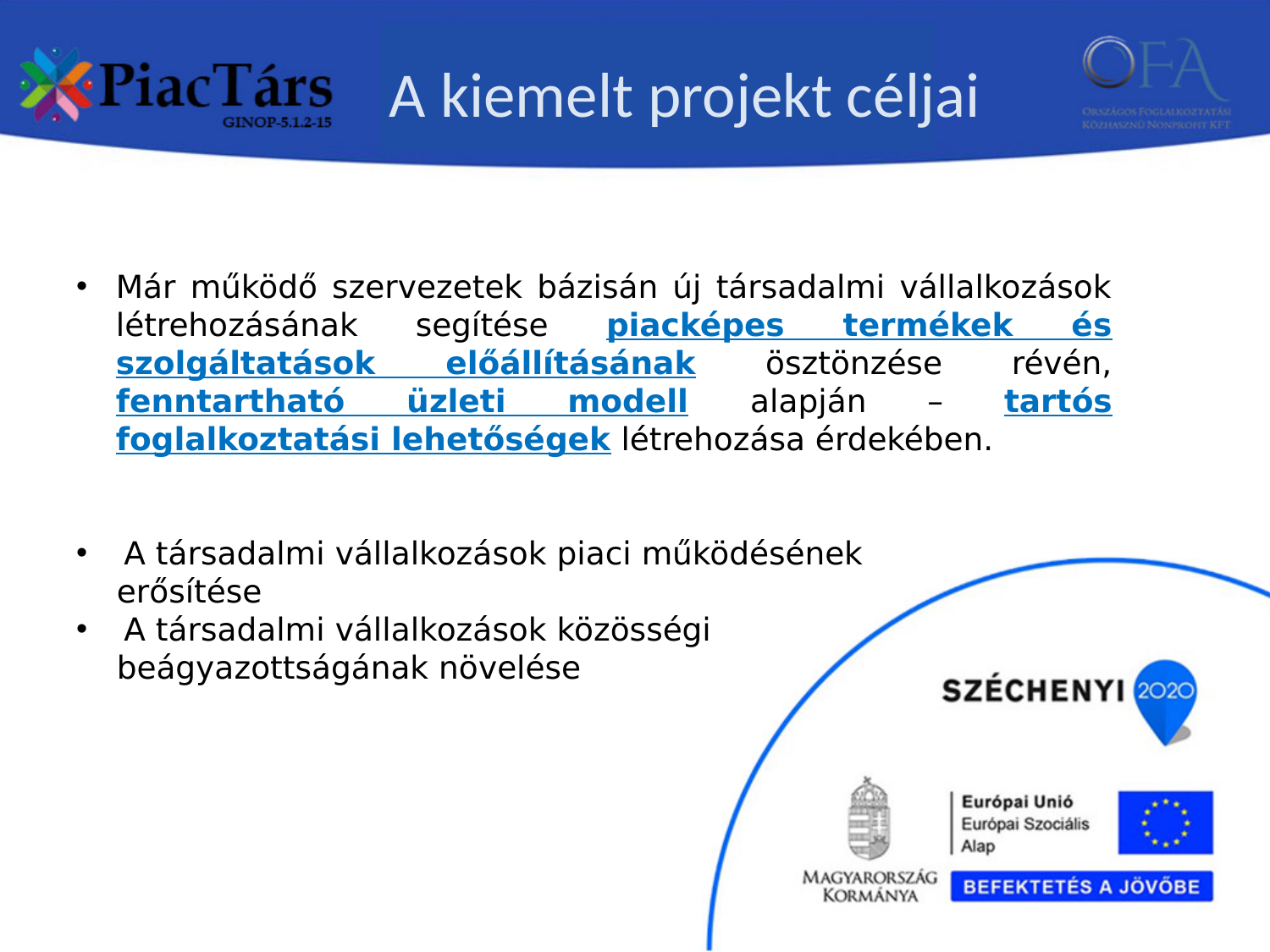

# A kiemelt projekt céljai

Már működő szervezetek bázisán új társadalmi vállalkozások létrehozásának segítése piacképes termékek és szolgáltatások előállításának ösztönzése révén, fenntartható üzleti modell alapján – tartós foglalkoztatási lehetőségek létrehozása érdekében.

A társadalmi vállalkozások piaci működésének
    erősítése
A társadalmi vállalkozások közösségi
    beágyazottságának növelése